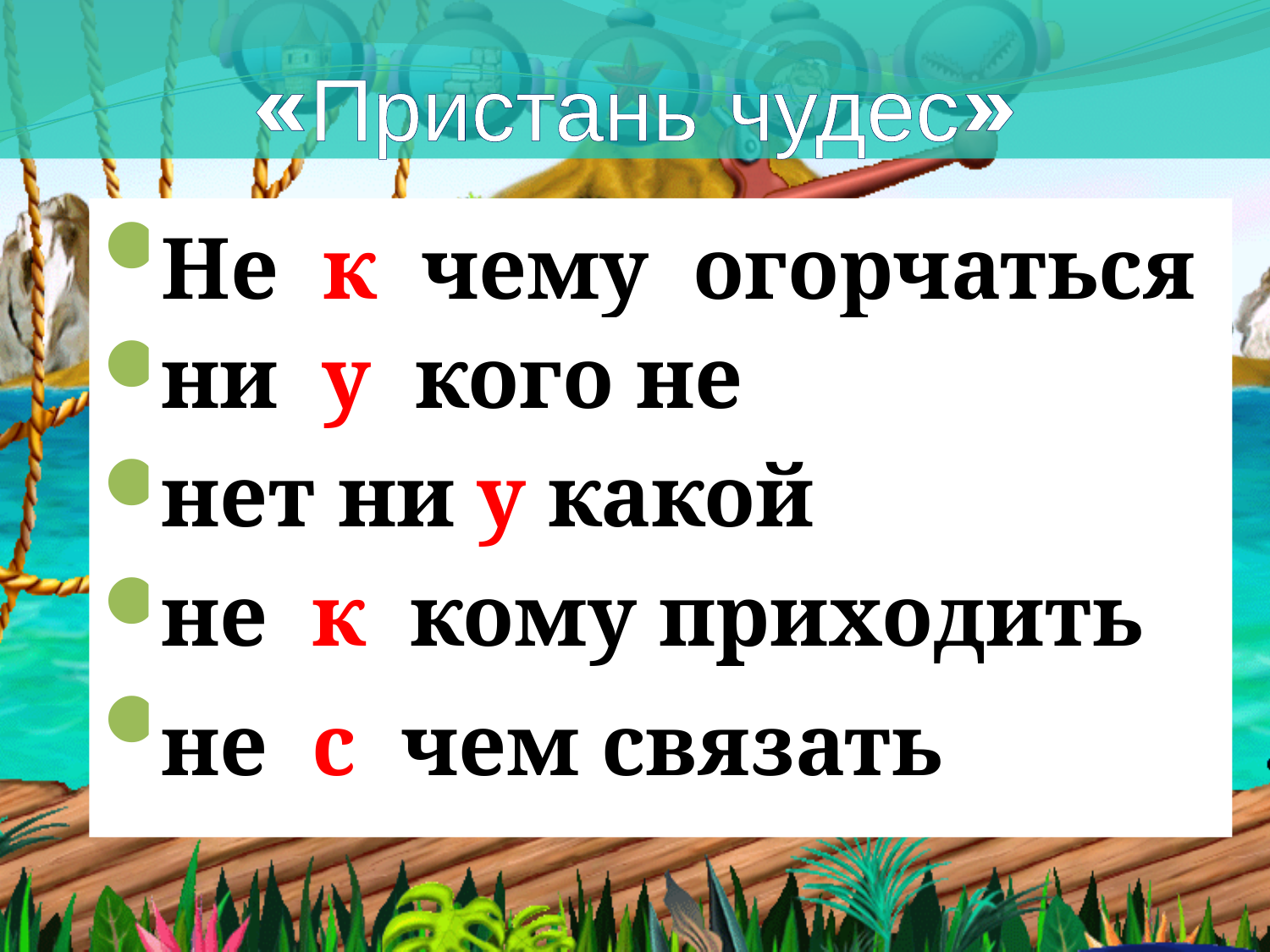

# «Пристань чудес»
к
Нечему огорчаться
никого не спрашивать
нет никакой лодчонки
некому приходить
нечем связать
Не  к  чему  огорчаться
у
ни  у  кого не спрашивать
у
нет ни у какой лодчонки
не  к  кому приходить
к
с
не  с  чем связать